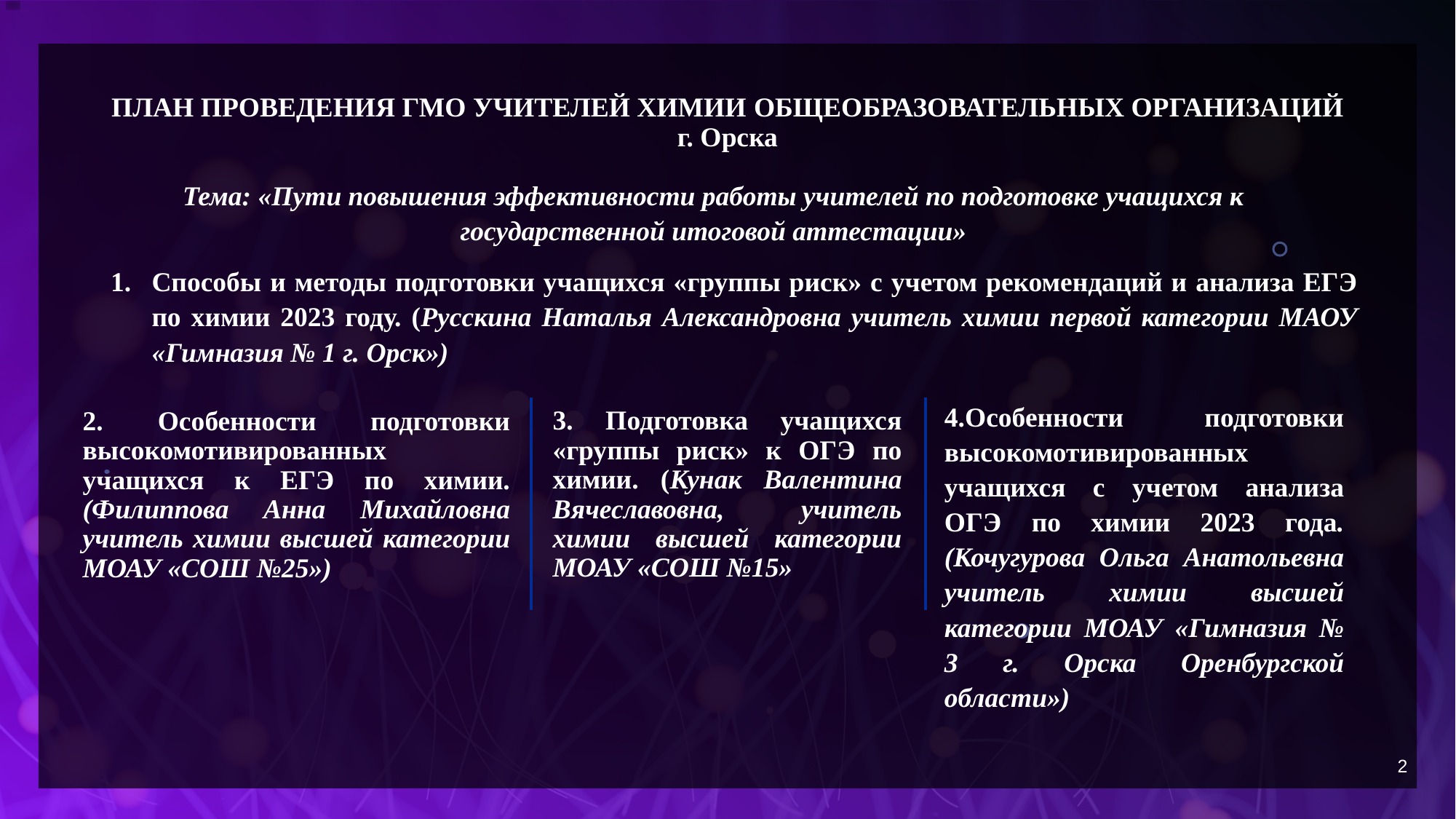

# ПЛАН ПРОВЕДЕНИЯ ГМО УЧИТЕЛЕЙ ХИМИИ общеобразовательных организаций г. Орска
Тема: «Пути повышения эффективности работы учителей по подготовке учащихся к государственной итоговой аттестации»
Способы и методы подготовки учащихся «группы риск» с учетом рекомендаций и анализа ЕГЭ по химии 2023 году. (Русскина Наталья Александровна учитель химии первой категории МАОУ «Гимназия № 1 г. Орск»)
3. Подготовка учащихся «группы риск» к ОГЭ по химии. (Кунак Валентина Вячеславовна, учитель химии высшей категории МОАУ «СОШ №15»
2. Особенности подготовки высокомотивированных учащихся к ЕГЭ по химии. (Филиппова Анна Михайловна учитель химии высшей категории МОАУ «СОШ №25»)

4.Особенности подготовки высокомотивированных учащихся с учетом анализа ОГЭ по химии 2023 года. (Кочугурова Ольга Анатольевна учитель химии высшей категории МОАУ «Гимназия № 3 г. Орска Оренбургской области»)

2